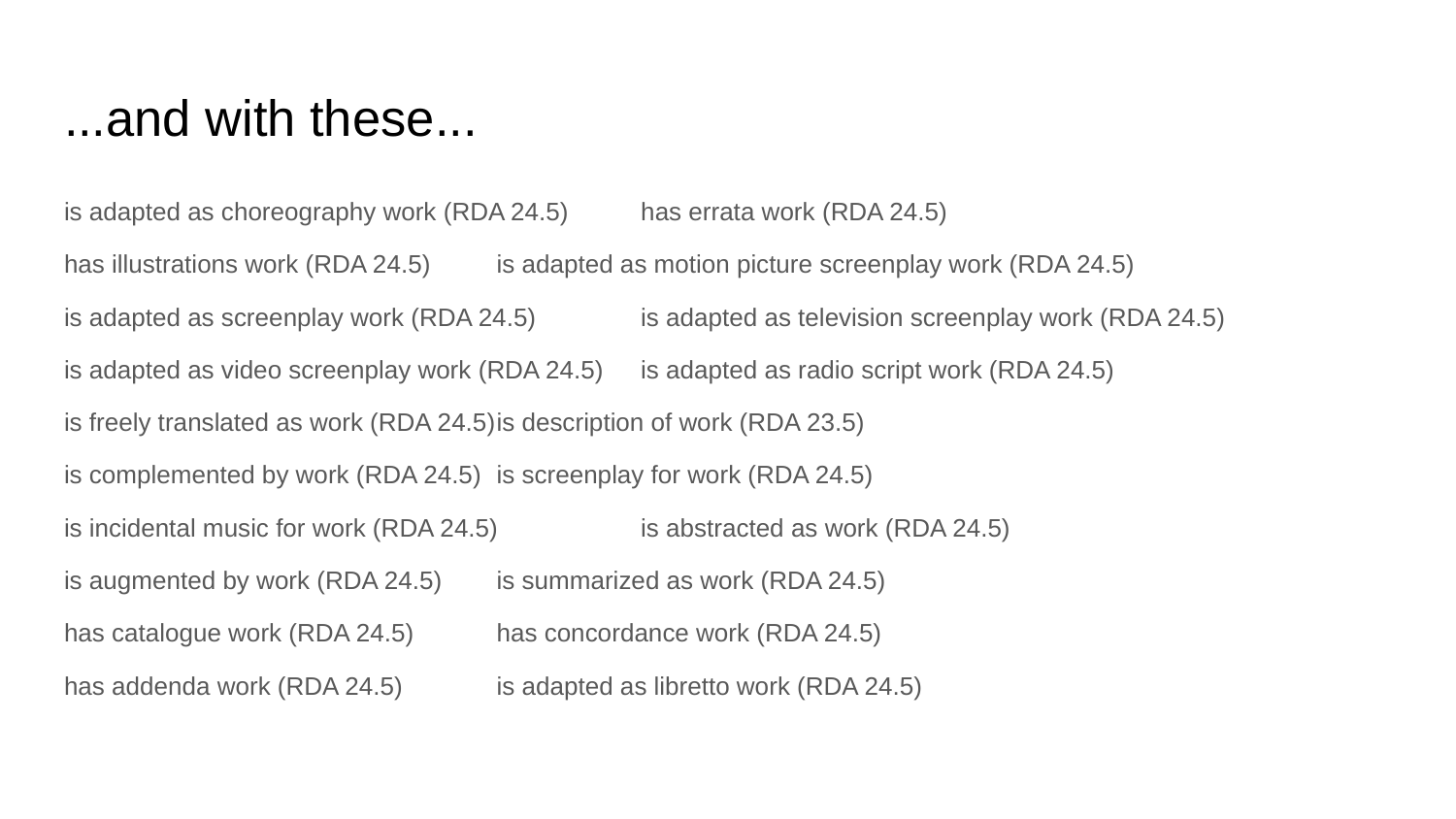

# ...and with these...
is adapted as choreography work (RDA 24.5)	has errata work (RDA 24.5)
has illustrations work (RDA 24.5)			is adapted as motion picture screenplay work (RDA 24.5)
is adapted as screenplay work (RDA 24.5)		is adapted as television screenplay work (RDA 24.5)
is adapted as video screenplay work (RDA 24.5)	is adapted as radio script work (RDA 24.5)
is freely translated as work (RDA 24.5)		is description of work (RDA 23.5)
is complemented by work (RDA 24.5)			is screenplay for work (RDA 24.5)
is incidental music for work (RDA 24.5)		is abstracted as work (RDA 24.5)
is augmented by work (RDA 24.5)			is summarized as work (RDA 24.5)
has catalogue work (RDA 24.5)				has concordance work (RDA 24.5)
has addenda work (RDA 24.5)				is adapted as libretto work (RDA 24.5)